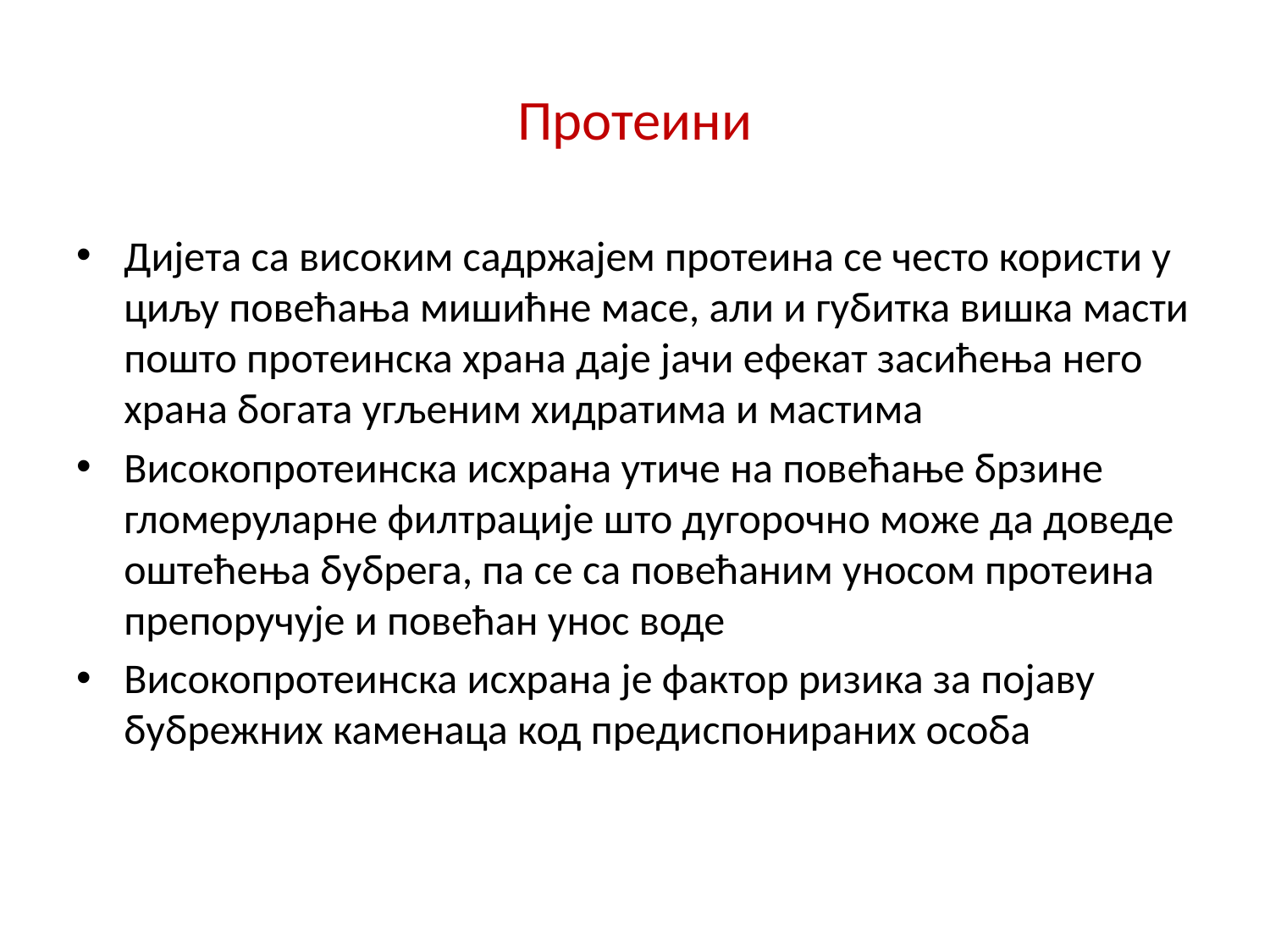

# Протеини
Дијета са високим садржајем протеина се често користи у циљу повећања мишићне масе, али и губитка вишка масти пошто протеинска храна даје јачи ефекат засићења него храна богата угљеним хидратима и мастима
Високопротеинска исхрана утиче на повећање брзине гломеруларне филтрације што дугорочно може да доведе оштећења бубрега, па се са повећаним уносом протеина препоручује и повећан унос воде
Високопротеинска исхрана је фактор ризика за појаву бубрежних каменаца код предиспонираних особа